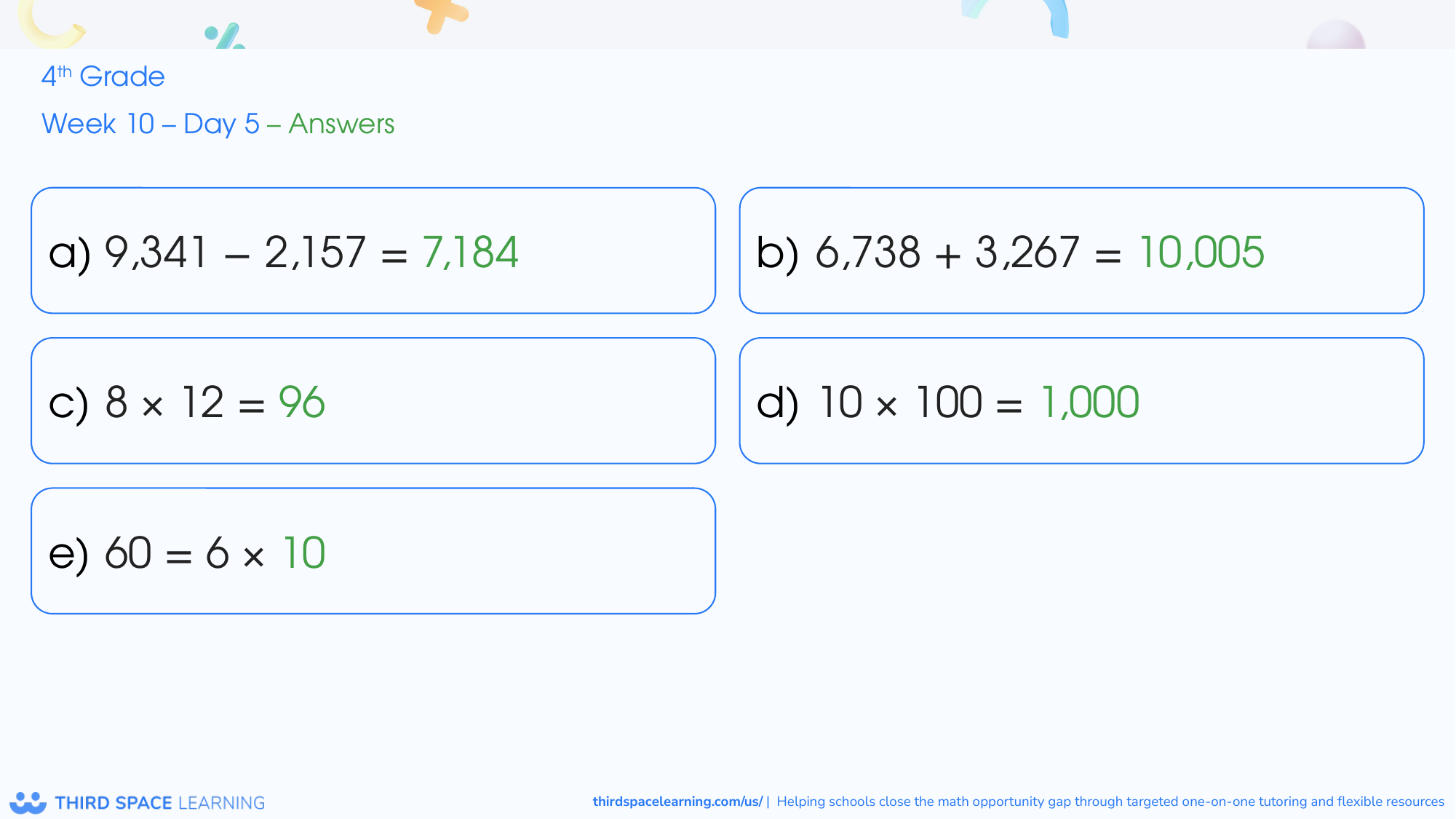

4th Grade
Week 10 – Day 5 – Answers
9,341 − 2,157 = 7,184
6,738 + 3,267 = 10,005
8 × 12 = 96
10 × 100 = 1,000
60 = 6 × 10